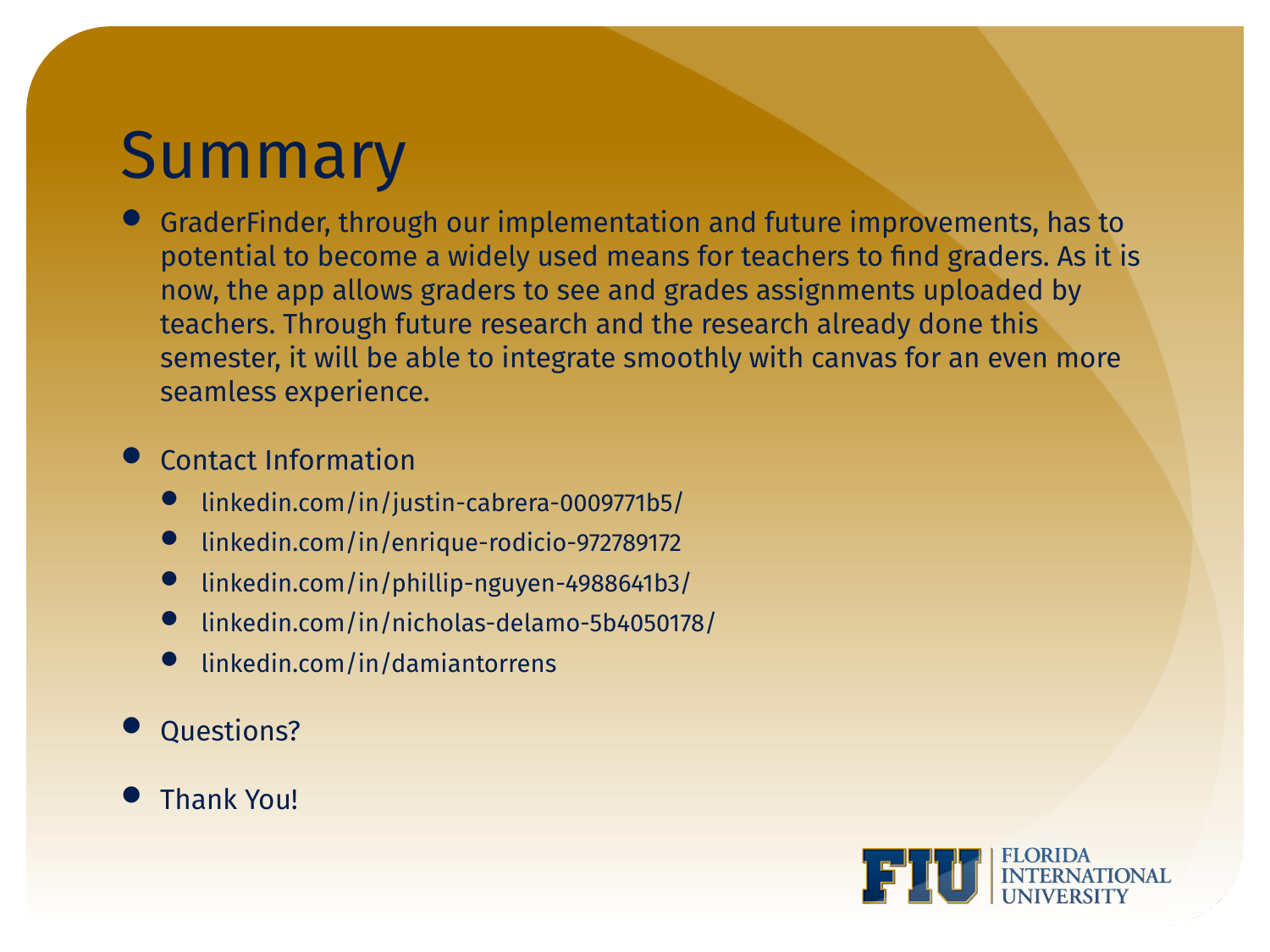

# Summary
GraderFinder, through our implementation and future improvements, has to potential to become a widely used means for teachers to find graders. As it is now, the app allows graders to see and grades assignments uploaded by teachers. Through future research and the research already done this semester, it will be able to integrate smoothly with canvas for an even more seamless experience.
Contact Information
linkedin.com/in/justin-cabrera-0009771b5/
linkedin.com/in/enrique-rodicio-972789172
linkedin.com/in/phillip-nguyen-4988641b3/
linkedin.com/in/nicholas-delamo-5b4050178/
linkedin.com/in/damiantorrens
Questions?
Thank You!